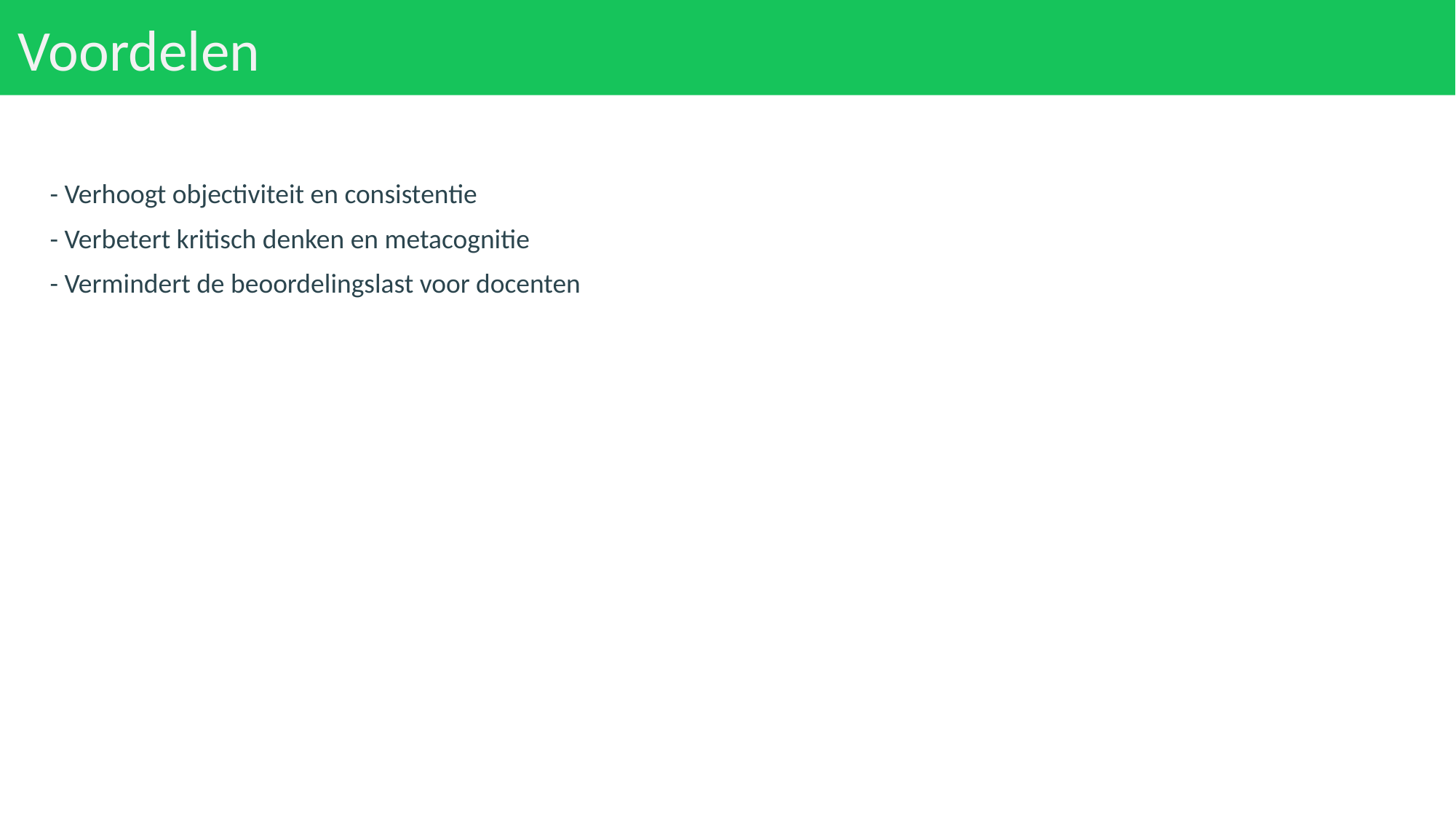

# Voordelen

- Verhoogt objectiviteit en consistentie
- Verbetert kritisch denken en metacognitie
- Vermindert de beoordelingslast voor docenten